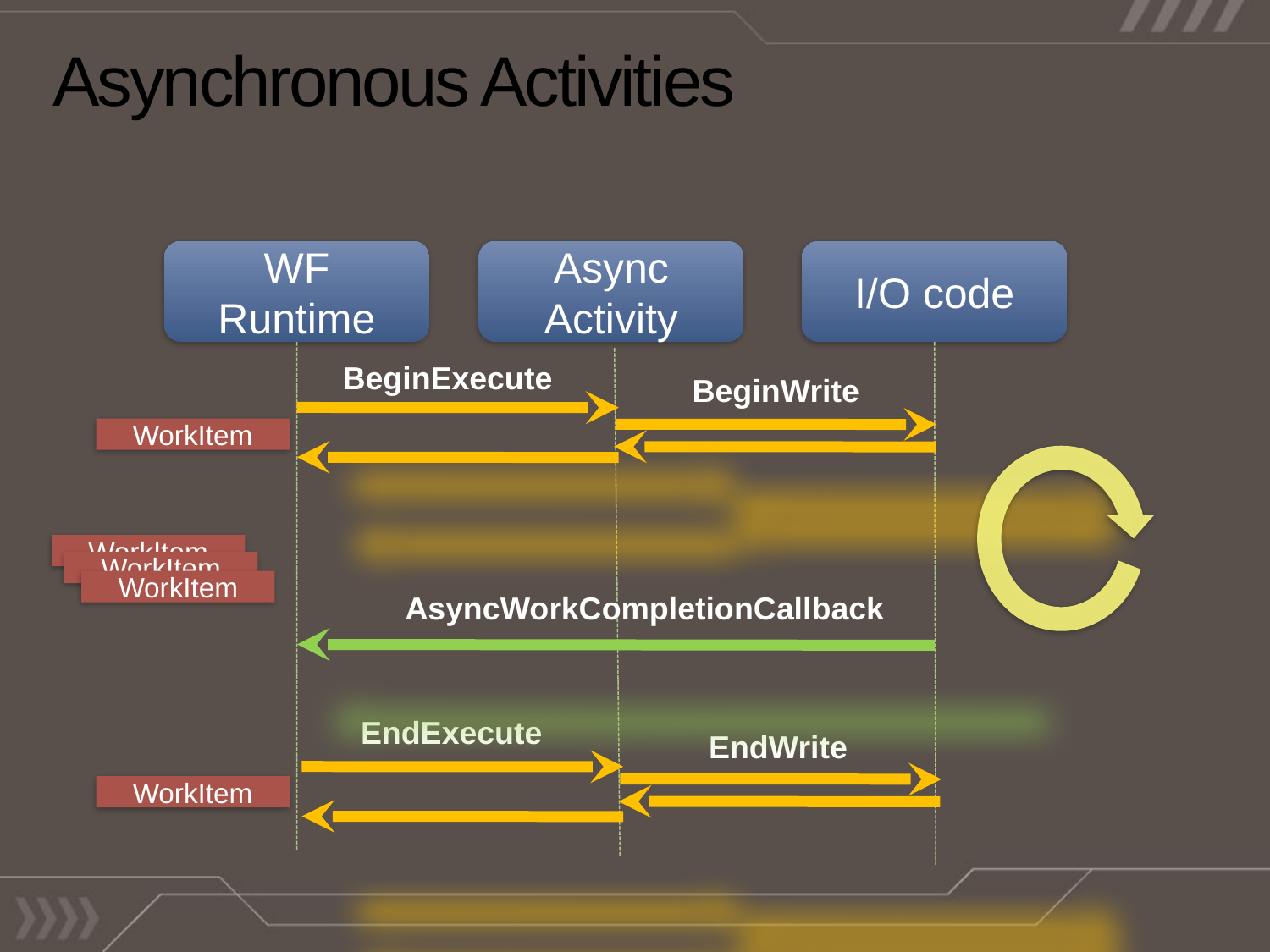

Asynchronous Activities
WF Runtime
Async
Activity
I/O code
BeginExecute
BeginWrite
WorkItem

WorkItem
WorkItem
WorkItem
AsyncWorkCompletionCallback
EndExecute
EndWrite
WorkItem